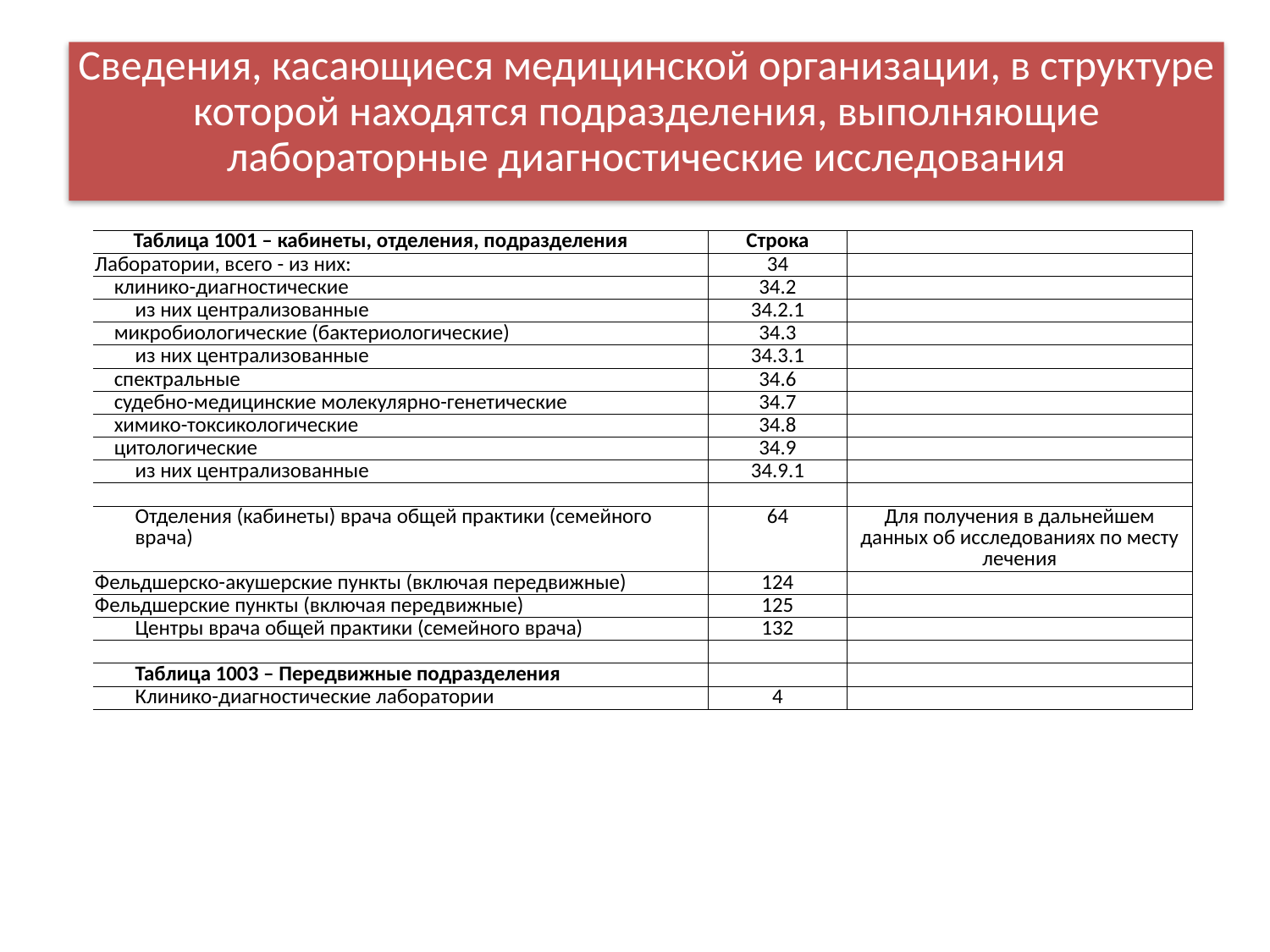

Сведения, касающиеся медицинской организации, в структуре которой находятся подразделения, выполняющие лабораторные диагностические исследования
| Таблица 1001 – кабинеты, отделения, подразделения | Строка |  |
| --- | --- | --- |
| Лаборатории, всего - из них: | 34 |  |
| клинико-диагностические | 34.2 |  |
| из них централизованные | 34.2.1 |  |
| микробиологические (бактериологические) | 34.3 |  |
| из них централизованные | 34.3.1 |  |
| спектральные | 34.6 |  |
| судебно-медицинские молекулярно-генетические | 34.7 |  |
| химико-токсикологические | 34.8 |  |
| цитологические | 34.9 |  |
| из них централизованные | 34.9.1 |  |
|  |  |  |
| Отделения (кабинеты) врача общей практики (семейного врача) | 64 | Для получения в дальнейшем данных об исследованиях по месту лечения |
| Фельдшерско-акушерские пункты (включая передвижные) | 124 |  |
| Фельдшерские пункты (включая передвижные) | 125 |  |
| Центры врача общей практики (семейного врача) | 132 |  |
|  |  |  |
| Таблица 1003 – Передвижные подразделения |  |  |
| Клинико-диагностические лаборатории | 4 |  |